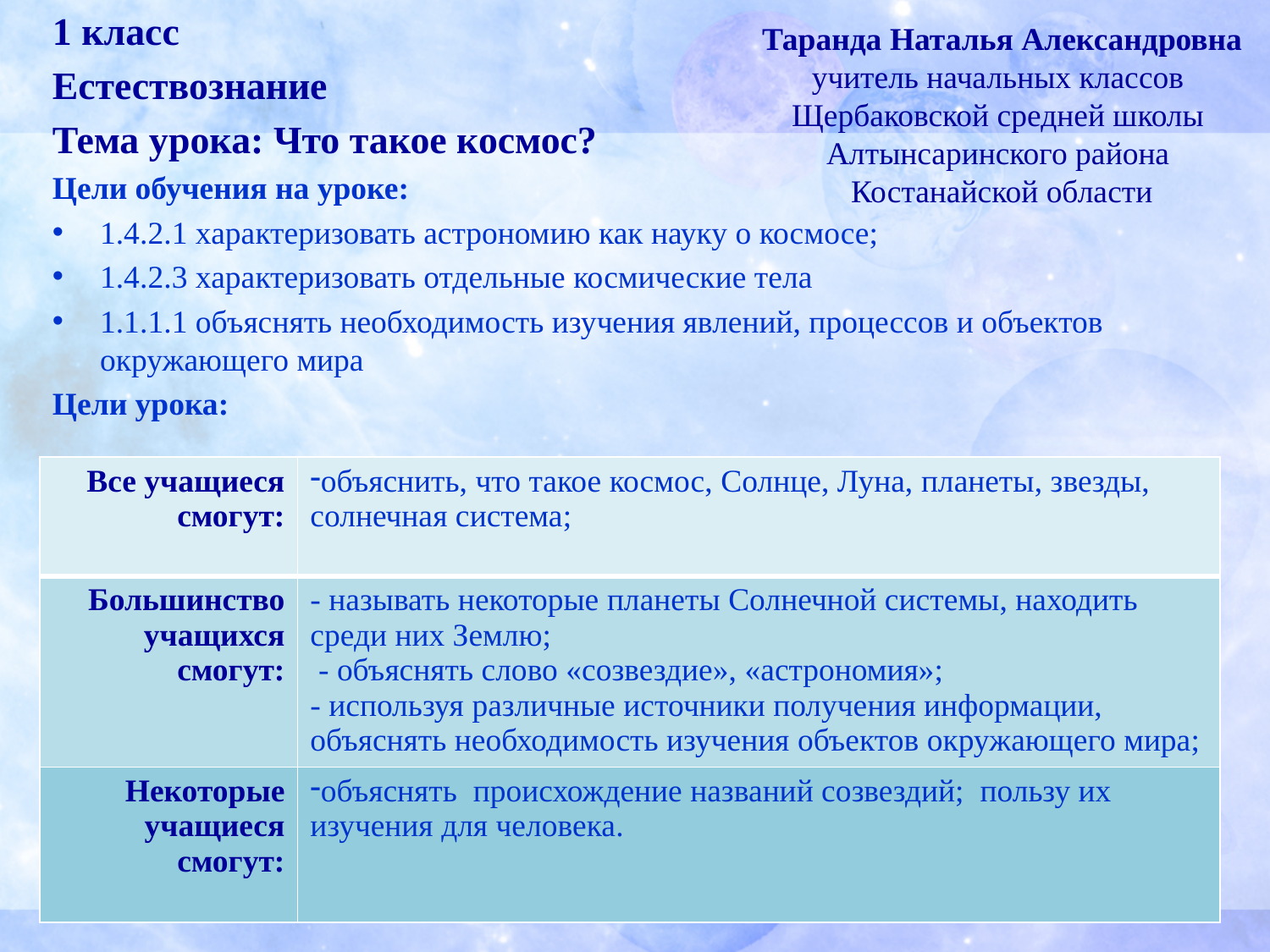

1 класс
Естествознание
Тема урока: Что такое космос?
Цели обучения на уроке:
1.4.2.1 характеризовать астрономию как науку о космосе;
1.4.2.3 характеризовать отдельные космические тела
1.1.1.1 объяснять необходимость изучения явлений, процессов и объектов окружающего мира
Цели урока:

# Таранда Наталья Александровна учитель начальных классов Щербаковской средней школы Алтынсаринского района Костанайской области
| Все учащиеся смогут: | объяснить, что такое космос, Солнце, Луна, планеты, звезды, солнечная система; |
| --- | --- |
| Большинство учащихся смогут: | - называть некоторые планеты Солнечной системы, находить среди них Землю; - объяснять слово «созвездие», «астрономия»; - используя различные источники получения информации, объяснять необходимость изучения объектов окружающего мира; |
| Некоторые учащиеся смогут: | объяснять происхождение названий созвездий; пользу их изучения для человека. |